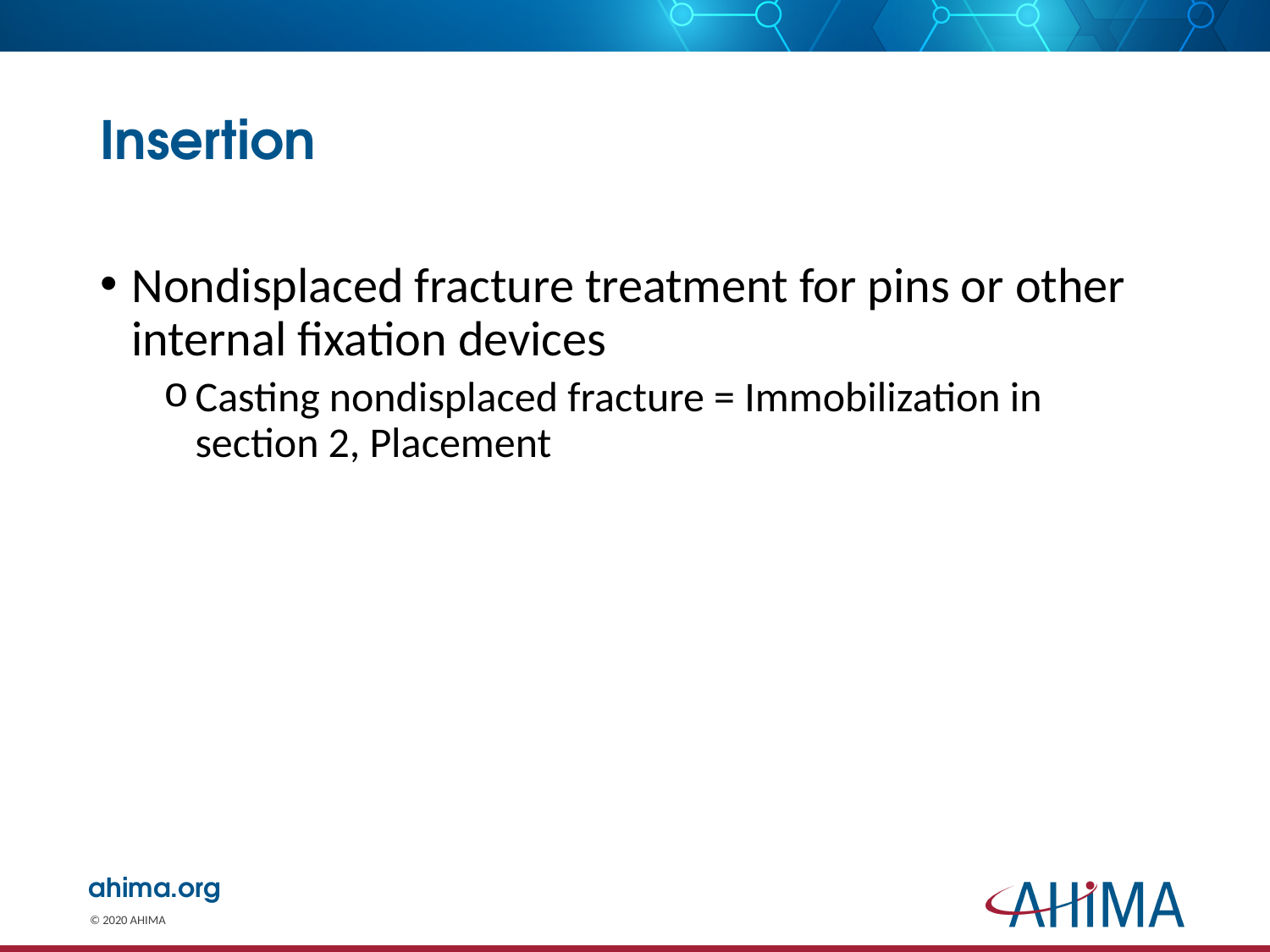

# Insertion
Nondisplaced fracture treatment for pins or other internal fixation devices
Casting nondisplaced fracture = Immobilization in section 2, Placement